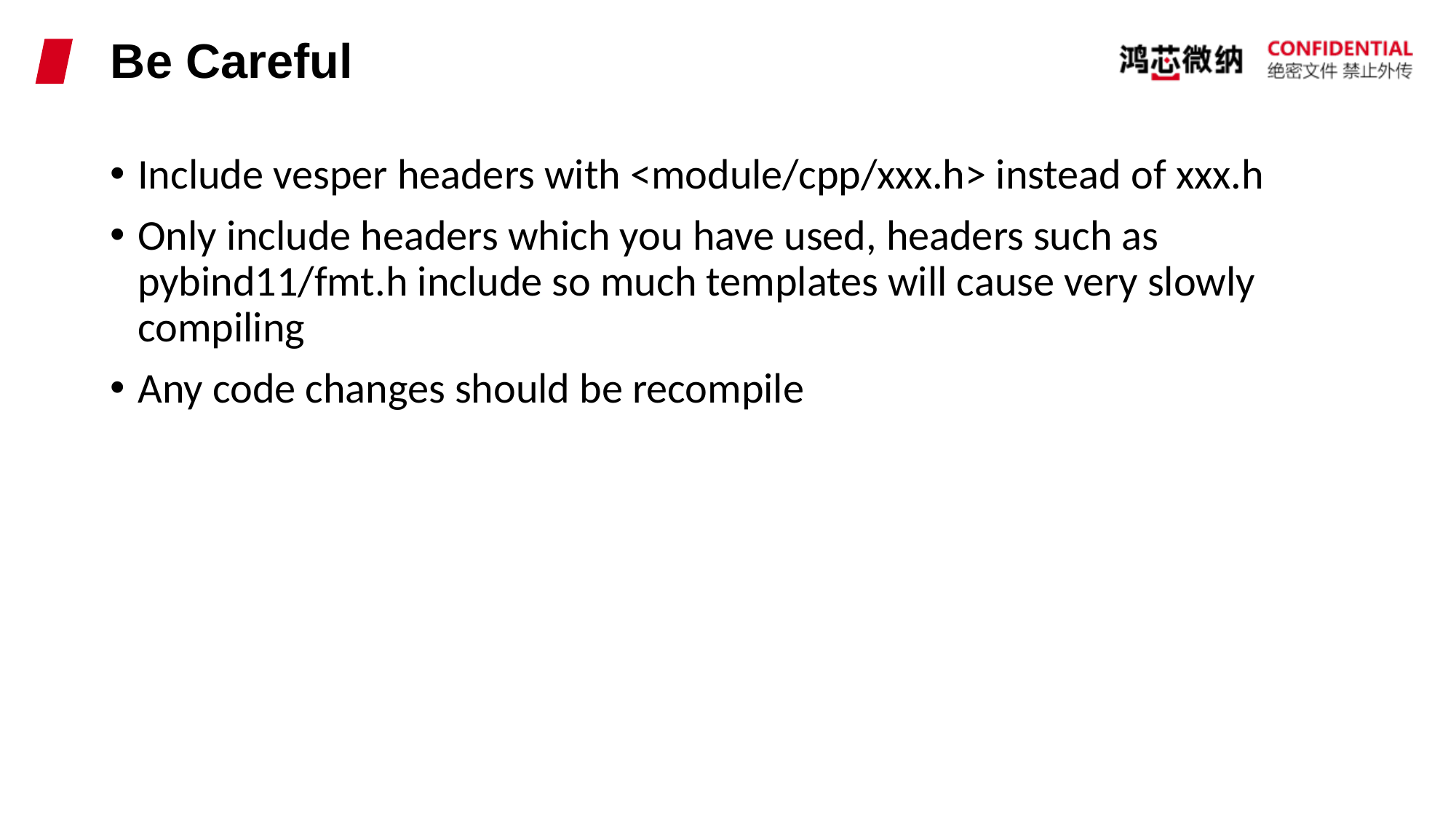

# Be Careful
Include vesper headers with <module/cpp/xxx.h> instead of xxx.h
Only include headers which you have used, headers such as pybind11/fmt.h include so much templates will cause very slowly compiling
Any code changes should be recompile